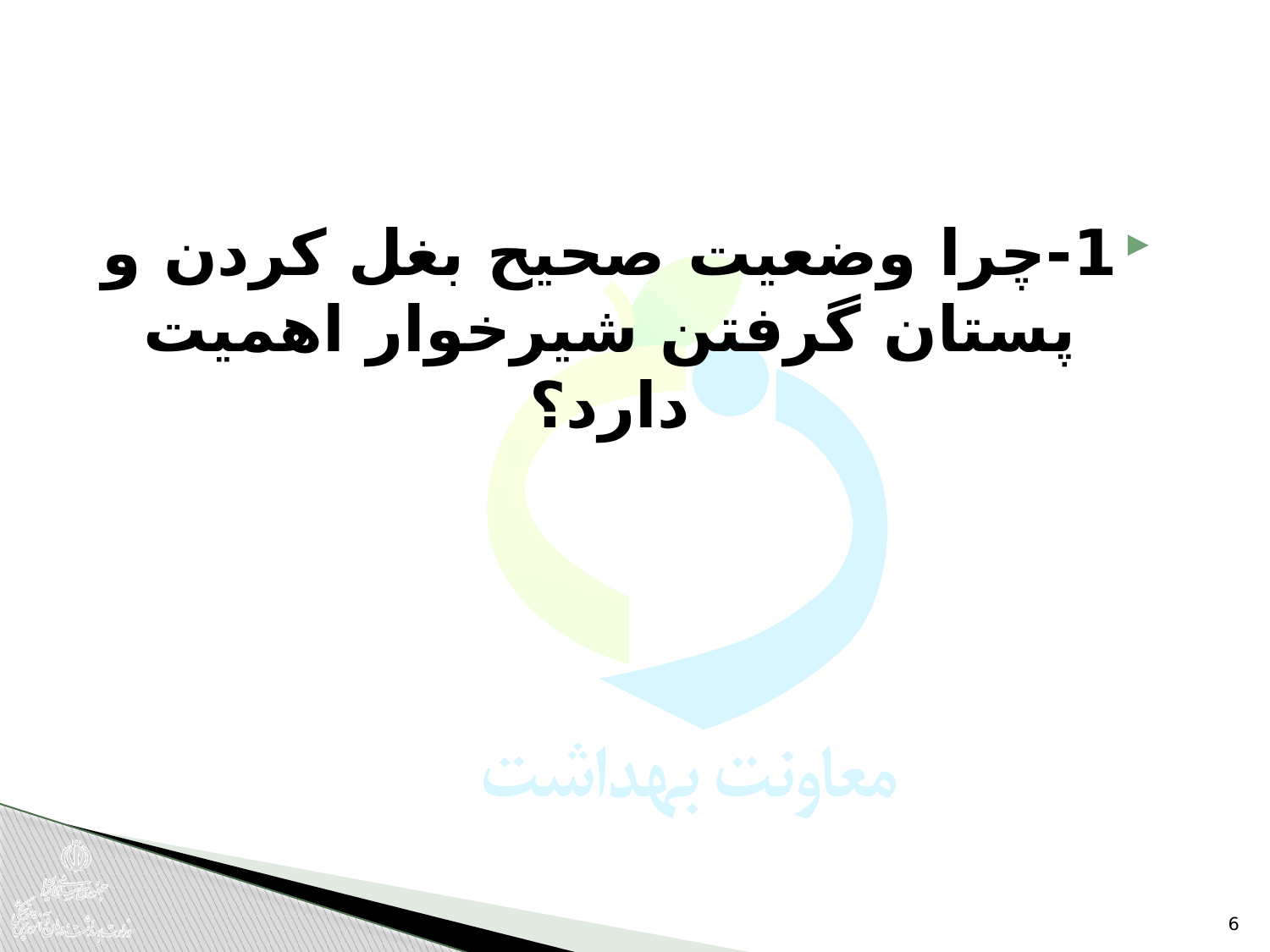

1-چرا وضعيت صحيح بغل كردن و پستان گرفتن شيرخوار اهميت دارد؟
6